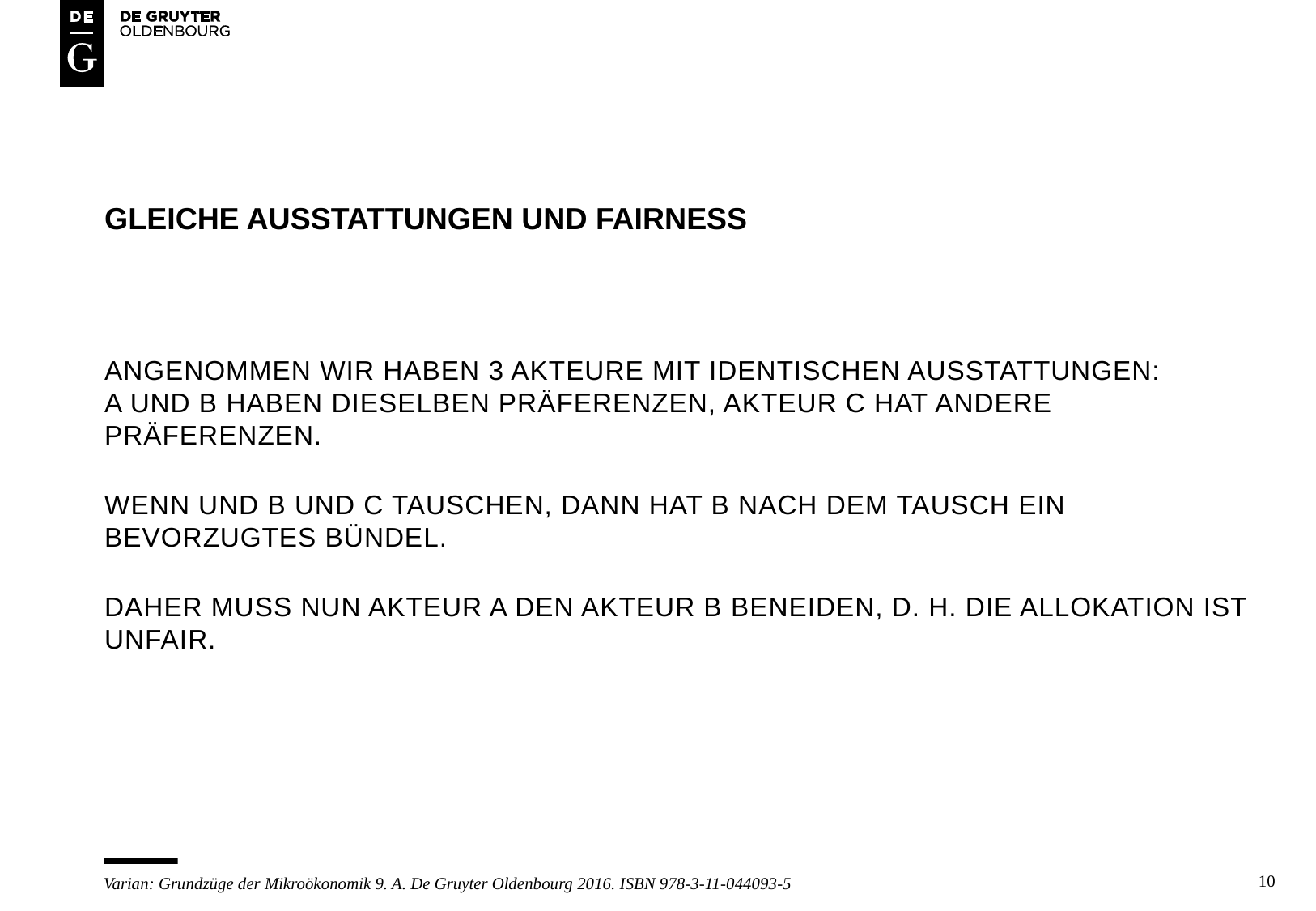

# Gleiche ausstattungen und fairness

Angenommen wir haben 3 akteure mit identischen ausstattungen:          A und b haben dieselben präferenzen, akteur c hat andere präferenzen.
Wenn und b und c tauschen, dann hat b nach dem tausch ein bevorzugtes bündel.
Daher muss nun akteur a den akteur b beneiden, d. h. die allokation ist unfair.
10
Varian: Grundzüge der Mikroökonomik 9. A. De Gruyter Oldenbourg 2016. ISBN 978-3-11-044093-5